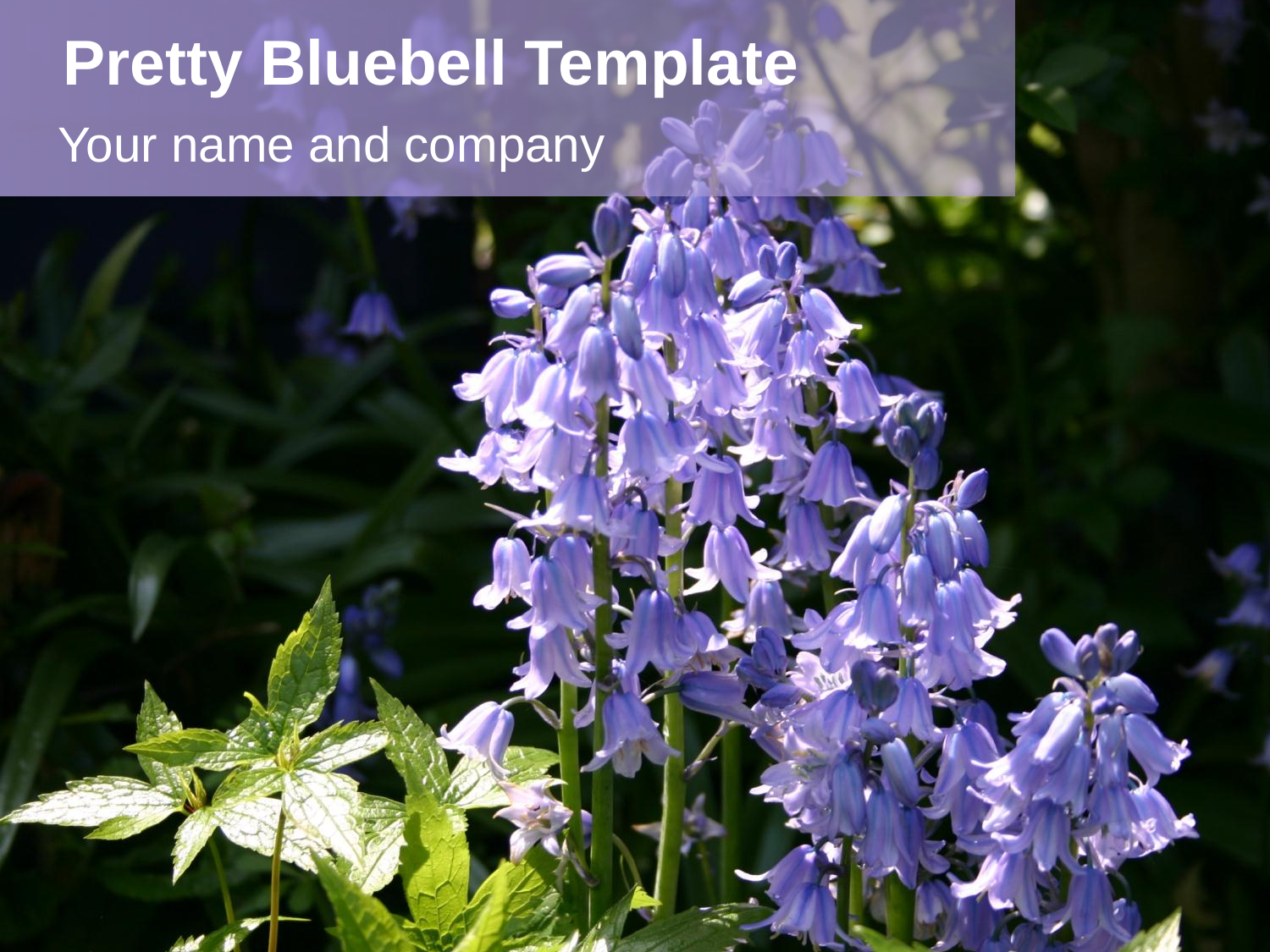

# Pretty Bluebell Template
Your name and company